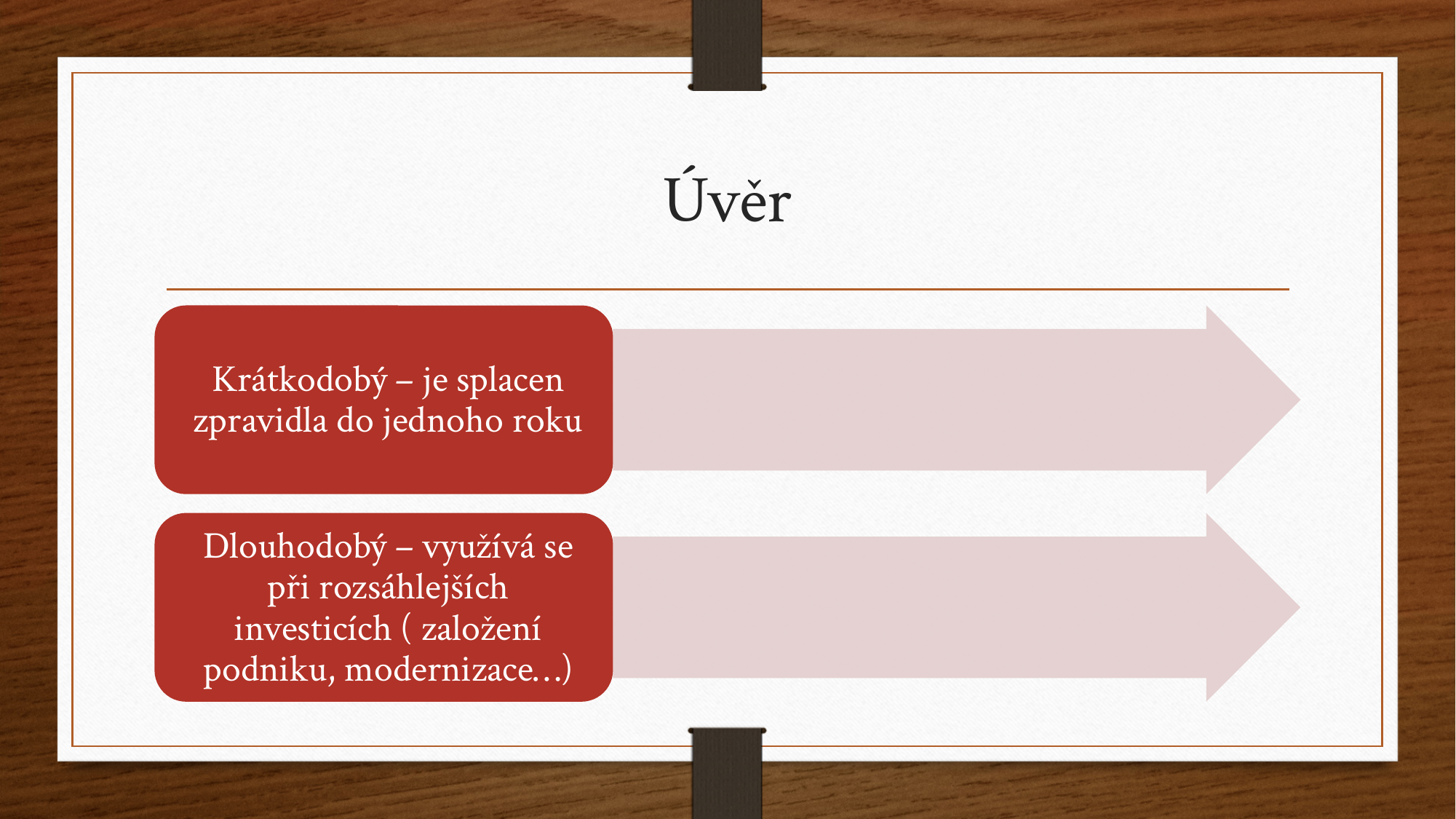

# Úvěr
Krátkodobý – je splacen zpravidla do jednoho roku
Dlouhodobý – využívá se při rozsáhlejších investicích ( založení podniku, modernizace…)